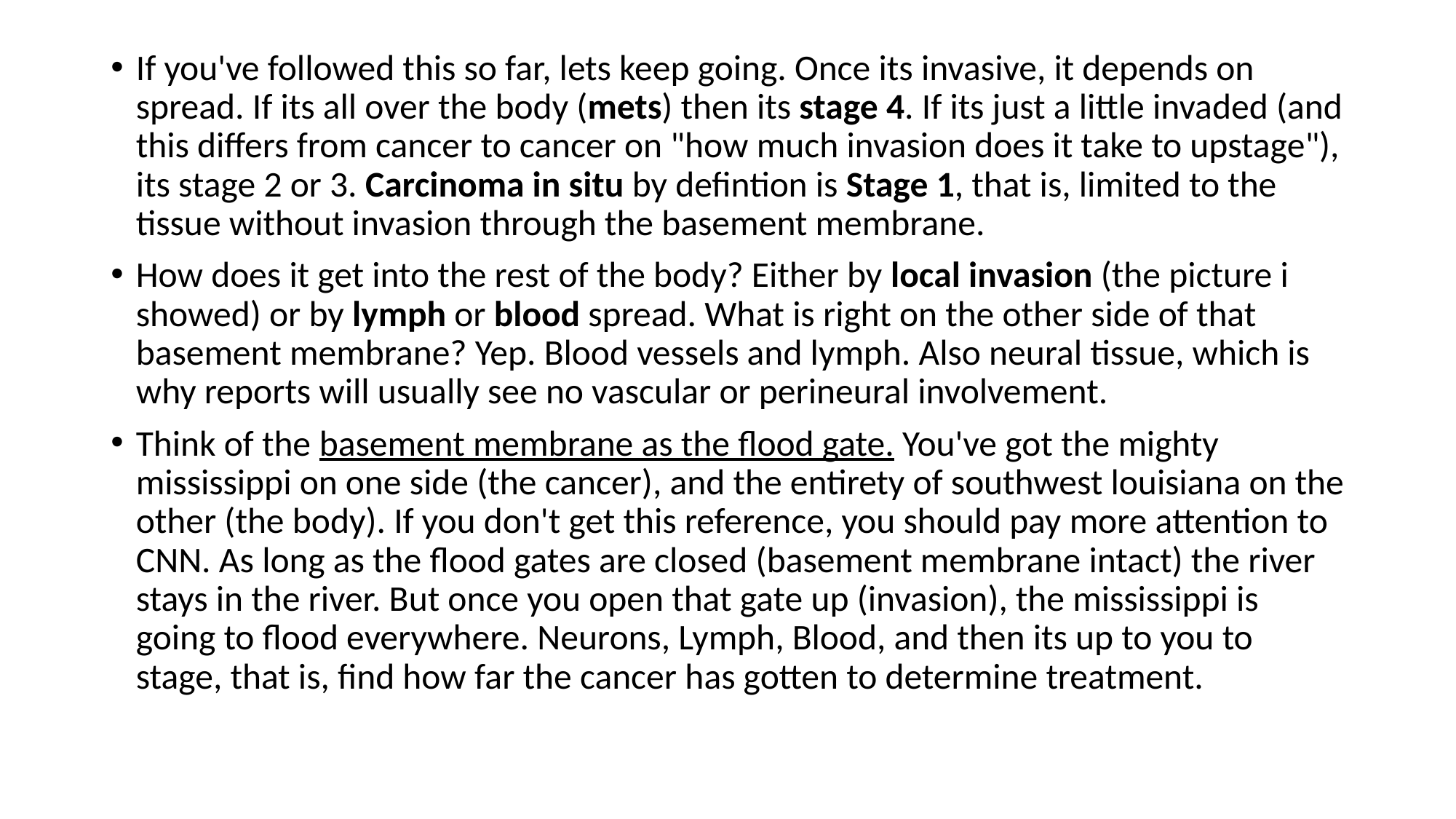

If you've followed this so far, lets keep going. Once its invasive, it depends on spread. If its all over the body (mets) then its stage 4. If its just a little invaded (and this differs from cancer to cancer on "how much invasion does it take to upstage"), its stage 2 or 3. Carcinoma in situ by defintion is Stage 1, that is, limited to the tissue without invasion through the basement membrane.
How does it get into the rest of the body? Either by local invasion (the picture i showed) or by lymph or blood spread. What is right on the other side of that basement membrane? Yep. Blood vessels and lymph. Also neural tissue, which is why reports will usually see no vascular or perineural involvement.
Think of the basement membrane as the flood gate. You've got the mighty mississippi on one side (the cancer), and the entirety of southwest louisiana on the other (the body). If you don't get this reference, you should pay more attention to CNN. As long as the flood gates are closed (basement membrane intact) the river stays in the river. But once you open that gate up (invasion), the mississippi is going to flood everywhere. Neurons, Lymph, Blood, and then its up to you to stage, that is, find how far the cancer has gotten to determine treatment.